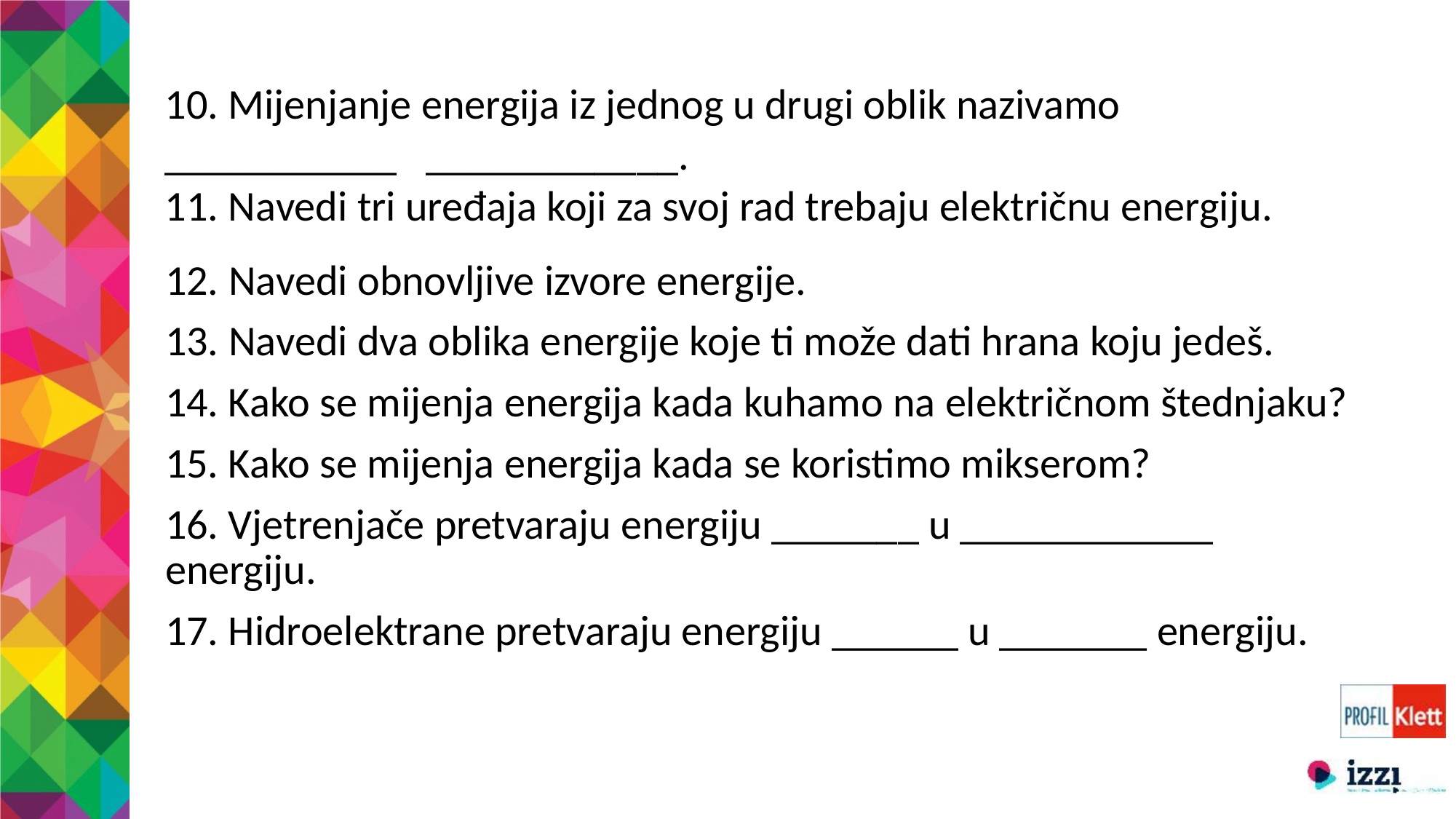

10. Mijenjanje energija iz jednog u drugi oblik nazivamo ___________   ____________.
11. Navedi tri uređaja koji za svoj rad trebaju električnu energiju.
12. Navedi obnovljive izvore energije.
13. Navedi dva oblika energije koje ti može dati hrana koju jedeš.
14. Kako se mijenja energija kada kuhamo na električnom štednjaku?
15. Kako se mijenja energija kada se koristimo mikserom?
16. Vjetrenjače pretvaraju energiju _______ u ____________   energiju.
17. Hidroelektrane pretvaraju energiju ______ u _______ energiju.